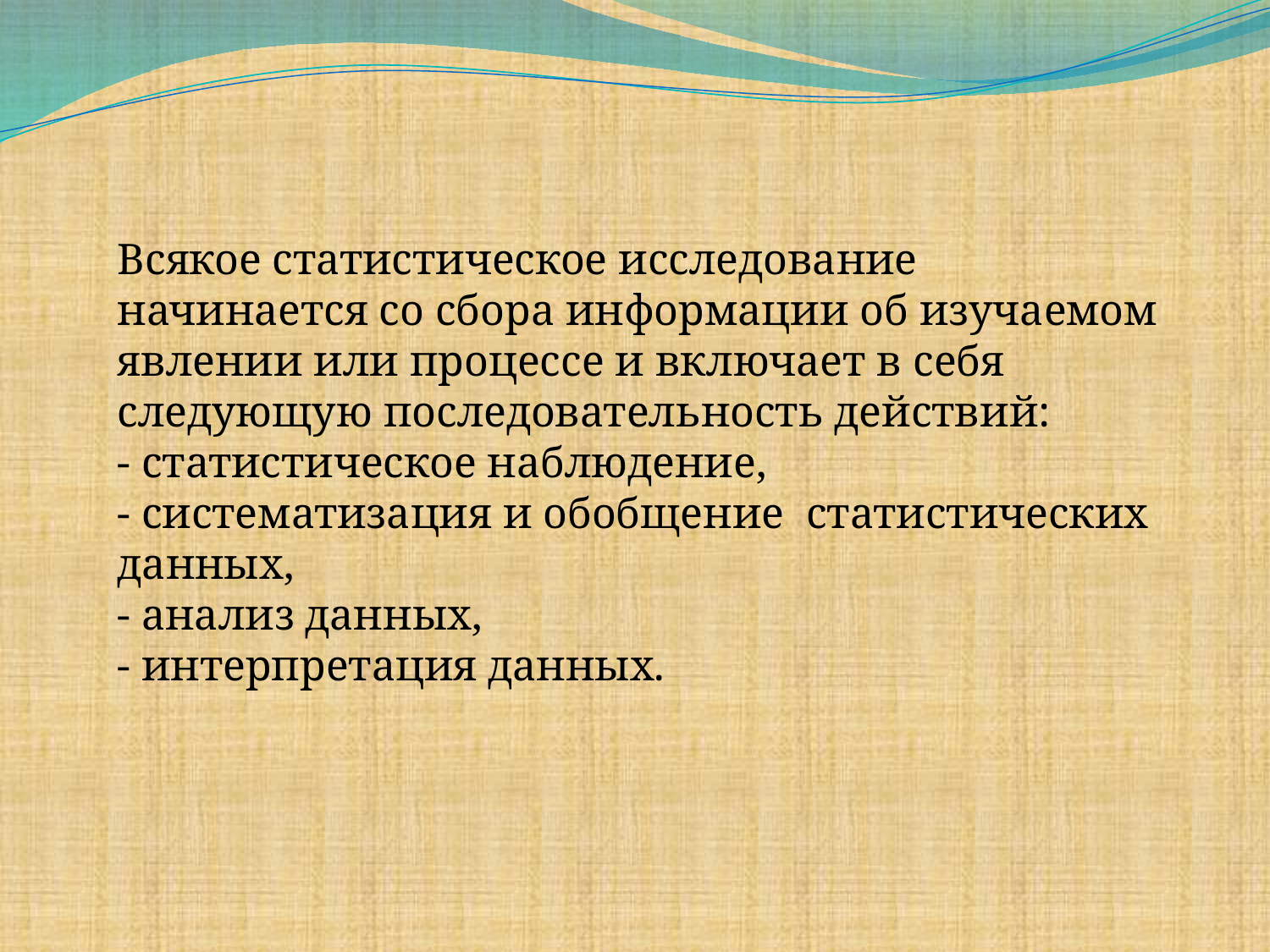

Всякое статистическое исследование начинается со сбора информации об изучаемом явлении или процессе и включает в себя следующую последовательность действий:
- статистическое наблюдение,
- систематизация и обобщение  статистических данных,
- анализ данных,
- интерпретация данных.